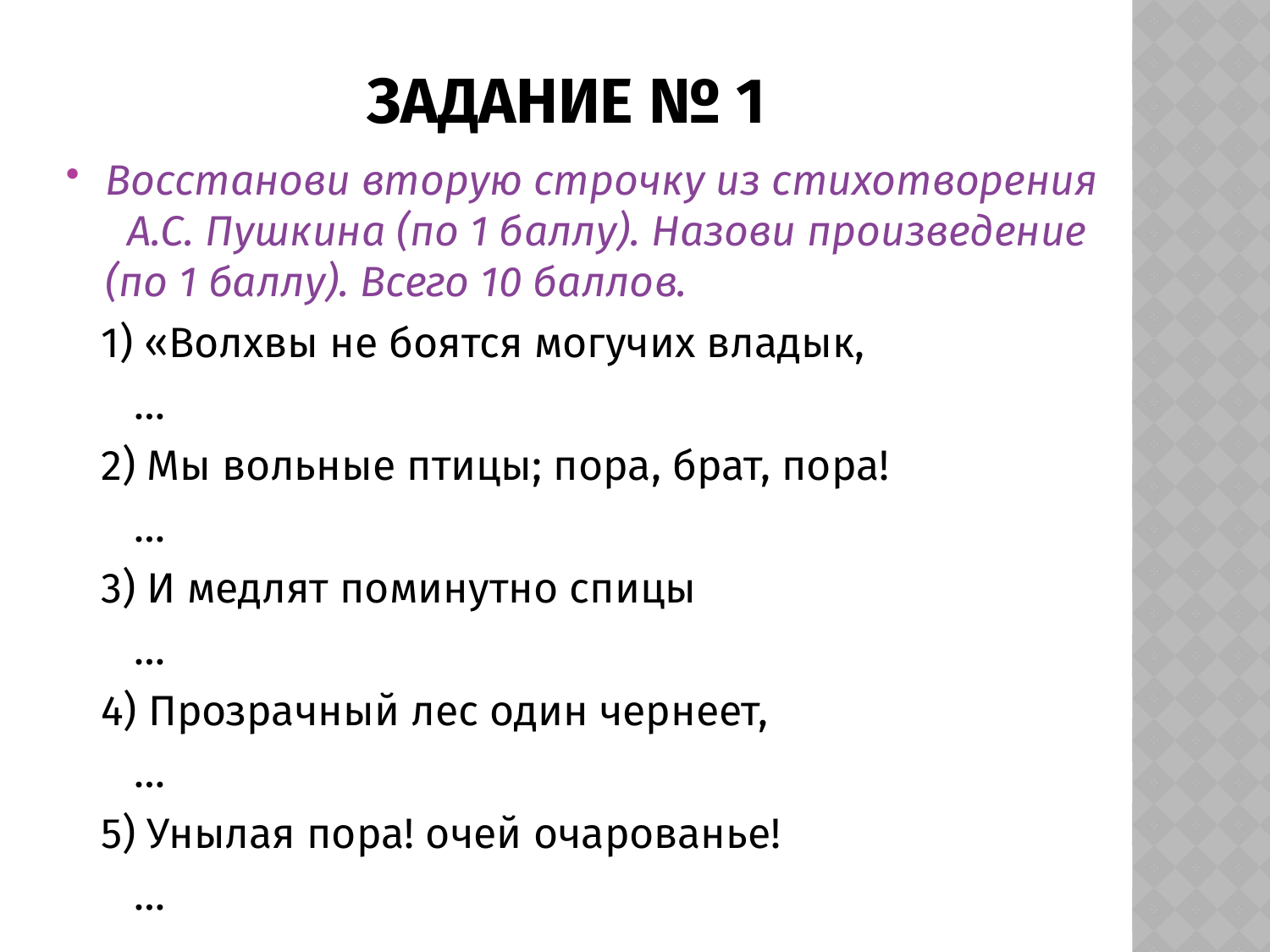

# Задание № 1
Восстанови вторую строчку из стихотворения    А.С. Пушкина (по 1 баллу). Назови произведение (по 1 баллу). Всего 10 баллов.
   1) «Волхвы не боятся могучих владык,
      …
   2) Мы вольные птицы; пора, брат, пора!
      …
   3) И медлят поминутно спицы
      …
   4) Прозрачный лес один чернеет,
      …
   5) Унылая пора! очей очарованье!
      …